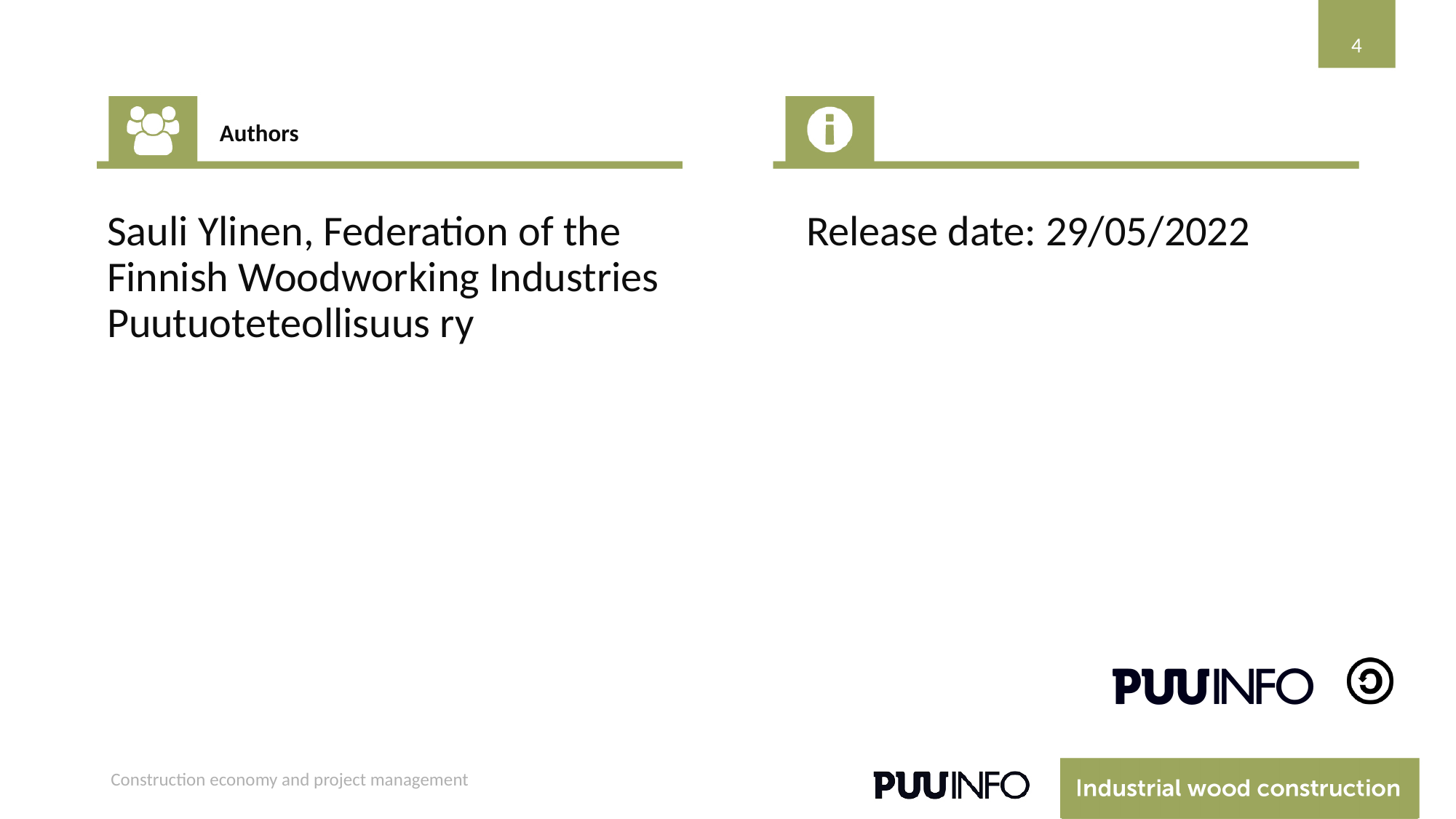

4

Authors
Sauli Ylinen, Federation of the Finnish Woodworking Industries Puutuoteteollisuus ry
Release date: 29/05/2022
Construction economy and project management